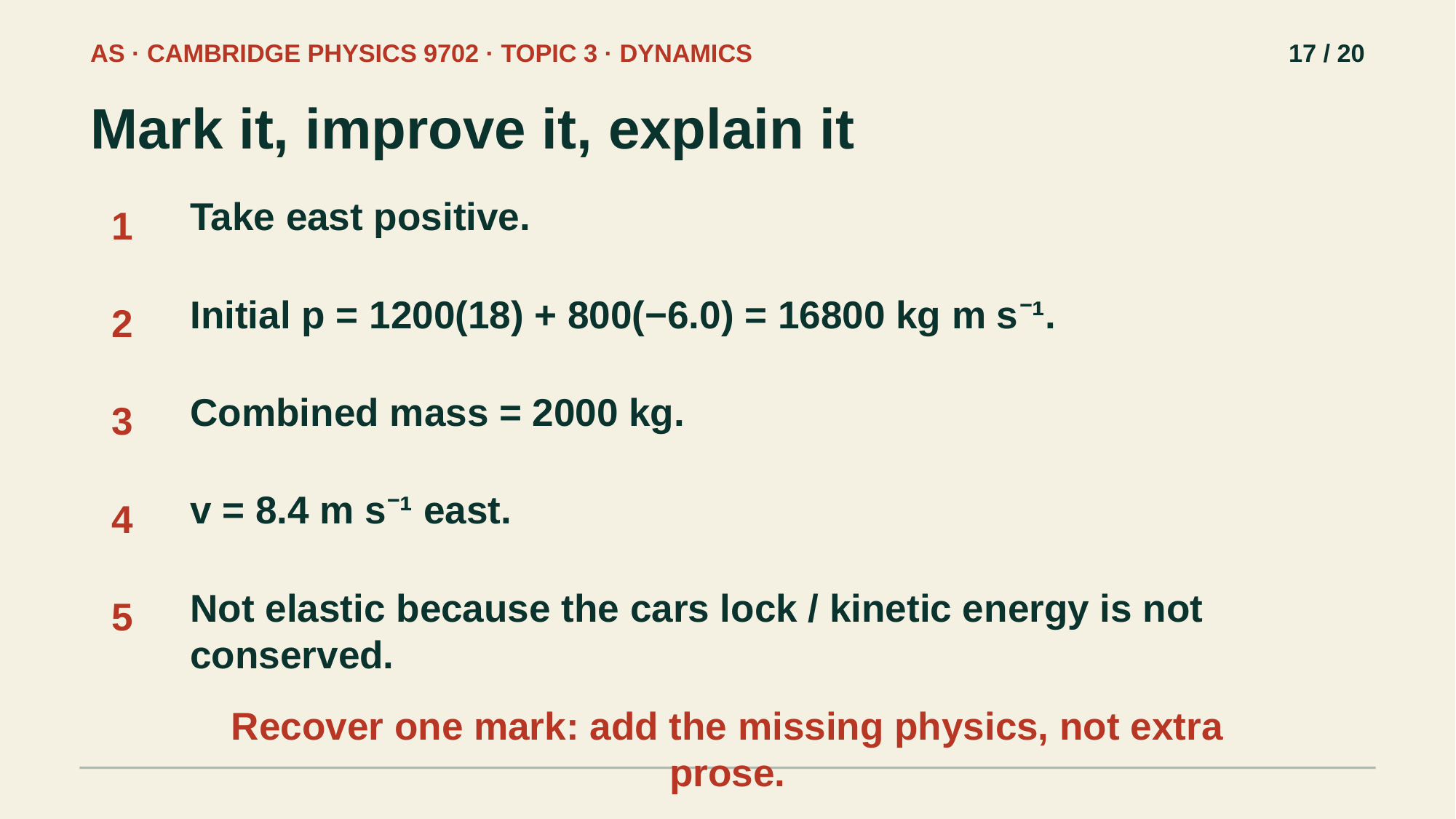

AS · CAMBRIDGE PHYSICS 9702 · TOPIC 3 · DYNAMICS
17 / 20
Mark it, improve it, explain it
Take east positive.
1
Initial p = 1200(18) + 800(−6.0) = 16800 kg m s⁻¹.
2
Combined mass = 2000 kg.
3
v = 8.4 m s⁻¹ east.
4
Not elastic because the cars lock / kinetic energy is not conserved.
5
Recover one mark: add the missing physics, not extra prose.